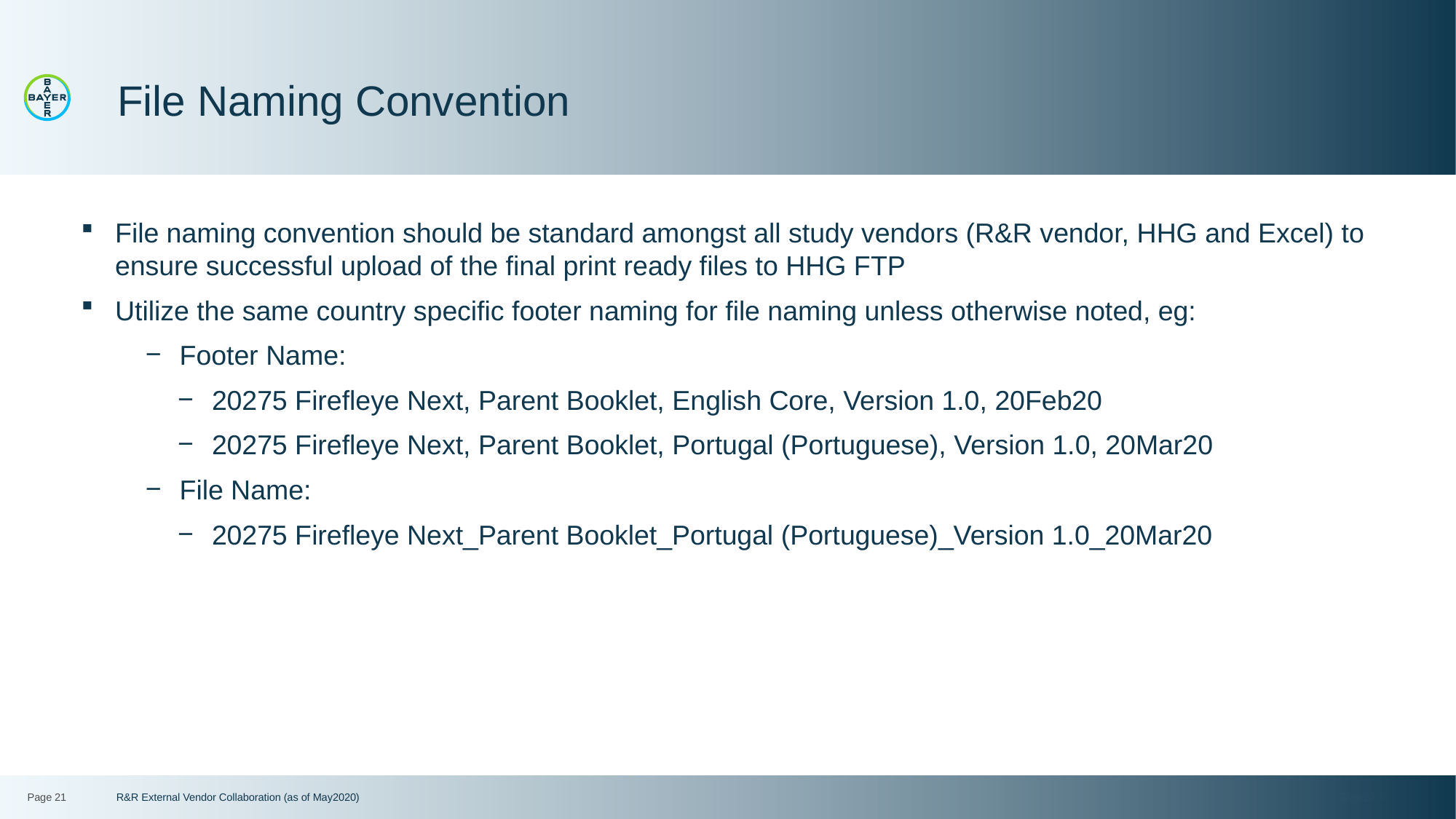

# File Naming Convention
File naming convention should be standard amongst all study vendors (R&R vendor, HHG and Excel) to ensure successful upload of the final print ready files to HHG FTP
Utilize the same country specific footer naming for file naming unless otherwise noted, eg:
Footer Name:
20275 Firefleye Next, Parent Booklet, English Core, Version 1.0, 20Feb20
20275 Firefleye Next, Parent Booklet, Portugal (Portuguese), Version 1.0, 20Mar20
File Name:
20275 Firefleye Next_Parent Booklet_Portugal (Portuguese)_Version 1.0_20Mar20

Page 21
R&R External Vendor Collaboration (as of May2020)
3/29/2022